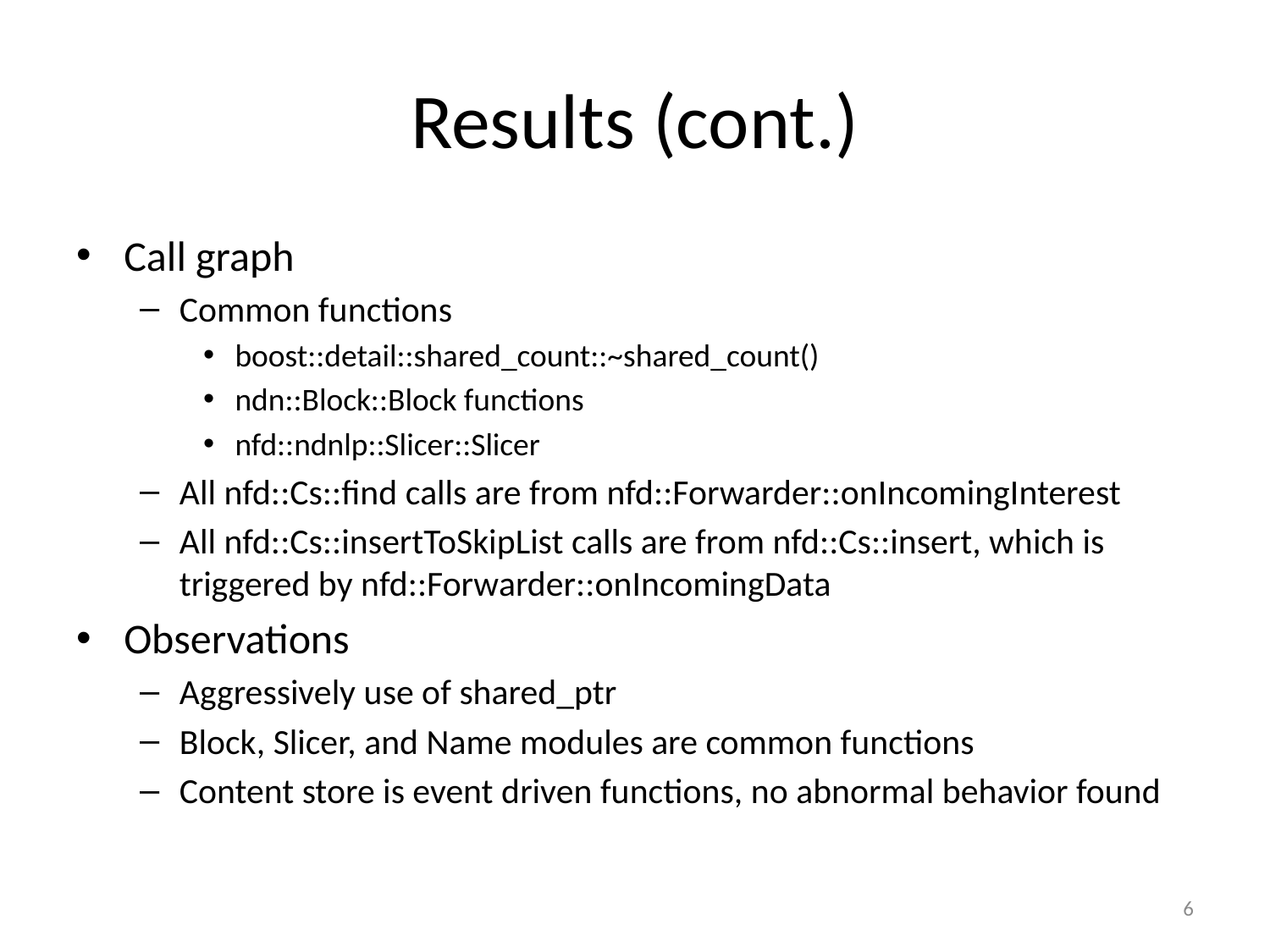

# Results (cont.)
Call graph
Common functions
boost::detail::shared_count::~shared_count()
ndn::Block::Block functions
nfd::ndnlp::Slicer::Slicer
All nfd::Cs::find calls are from nfd::Forwarder::onIncomingInterest
All nfd::Cs::insertToSkipList calls are from nfd::Cs::insert, which is triggered by nfd::Forwarder::onIncomingData
Observations
Aggressively use of shared_ptr
Block, Slicer, and Name modules are common functions
Content store is event driven functions, no abnormal behavior found
6